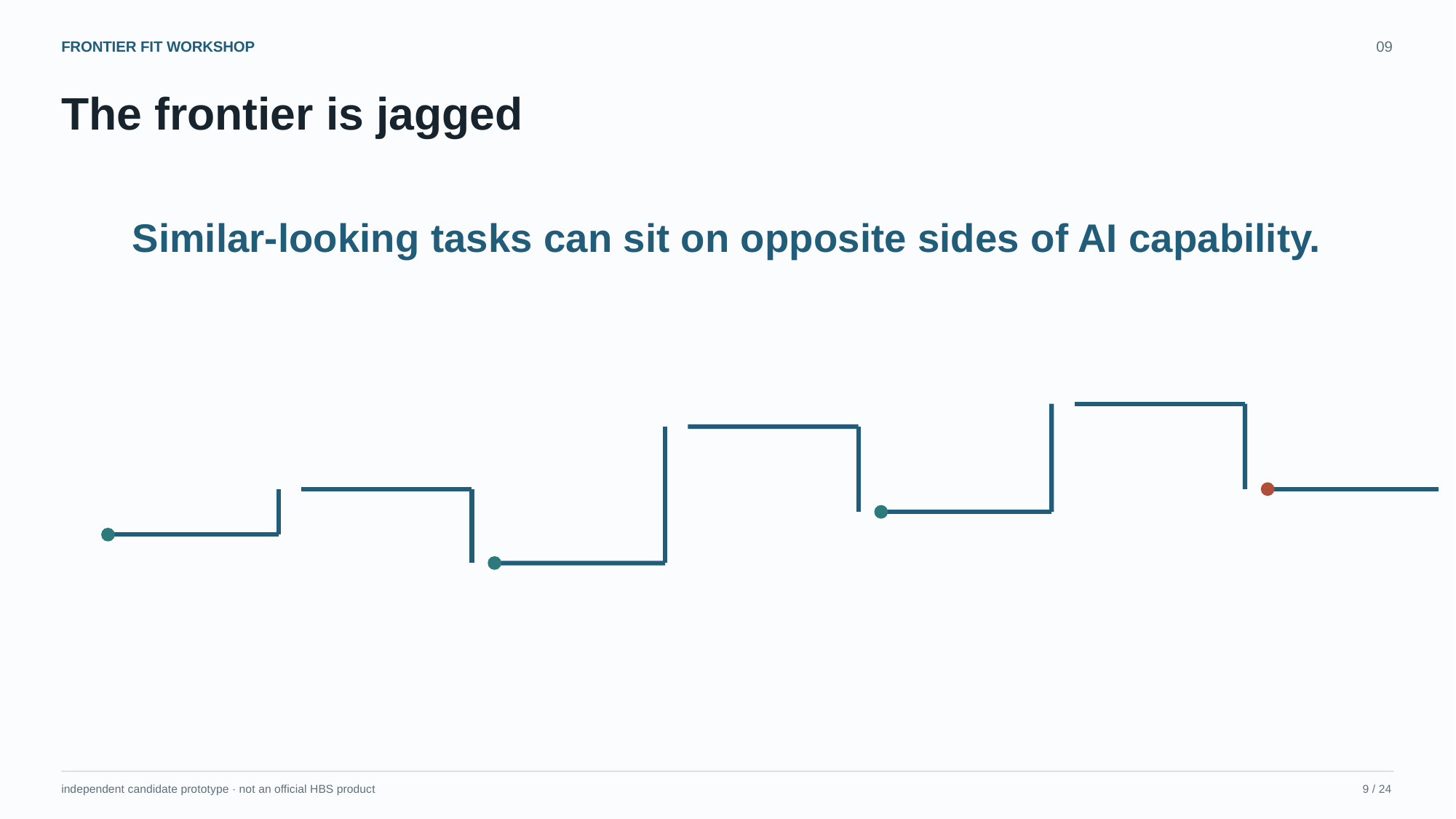

FRONTIER FIT WORKSHOP
09
The frontier is jagged
Similar-looking tasks can sit on opposite sides of AI capability.

independent candidate prototype · not an official HBS product
9 / 24